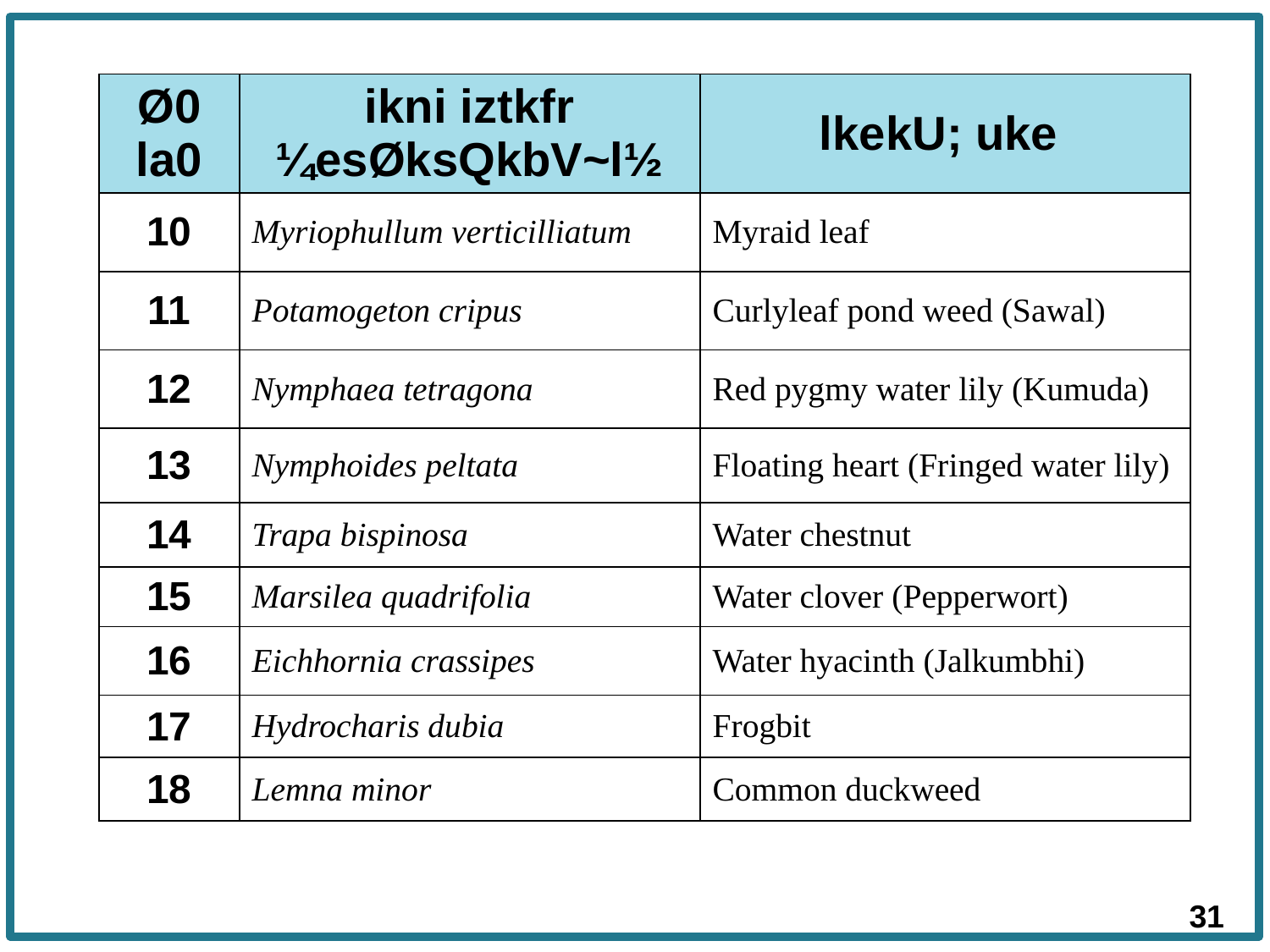

| Ø0 la0 | ikni iztkfr ¼esØksQkbV~l½ | lkekU; uke |
| --- | --- | --- |
| 10 | Myriophullum verticilliatum | Myraid leaf |
| 11 | Potamogeton cripus | Curlyleaf pond weed (Sawal) |
| 12 | Nymphaea tetragona | Red pygmy water lily (Kumuda) |
| 13 | Nymphoides peltata | Floating heart (Fringed water lily) |
| 14 | Trapa bispinosa | Water chestnut |
| 15 | Marsilea quadrifolia | Water clover (Pepperwort) |
| 16 | Eichhornia crassipes | Water hyacinth (Jalkumbhi) |
| 17 | Hydrocharis dubia | Frogbit |
| 18 | Lemna minor | Common duckweed |
31